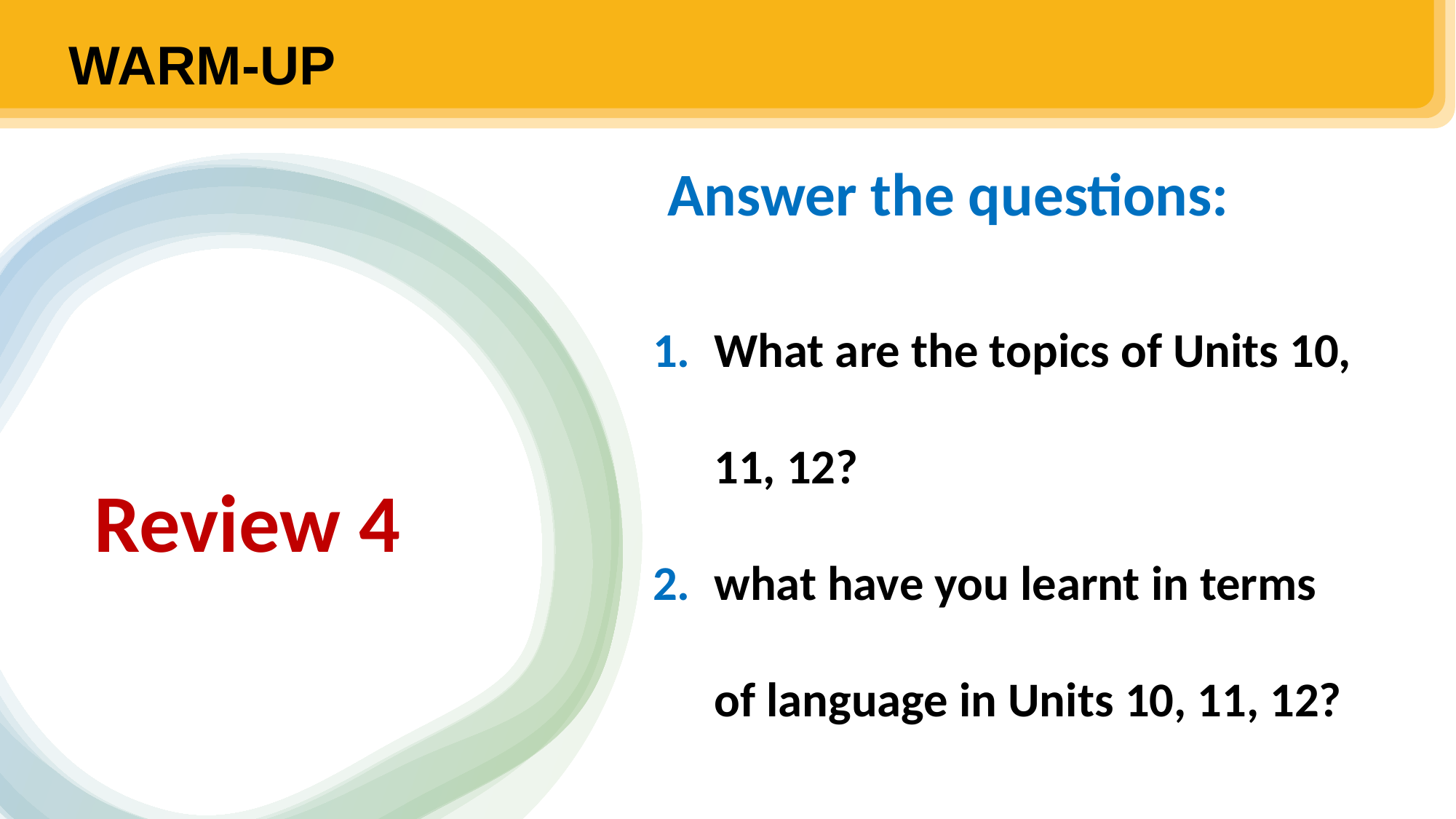

WARM-UP

Answer the questions:

What are the topics of Units 10, 11, 12?
what have you learnt in terms of language in Units 10, 11, 12?
Review 4